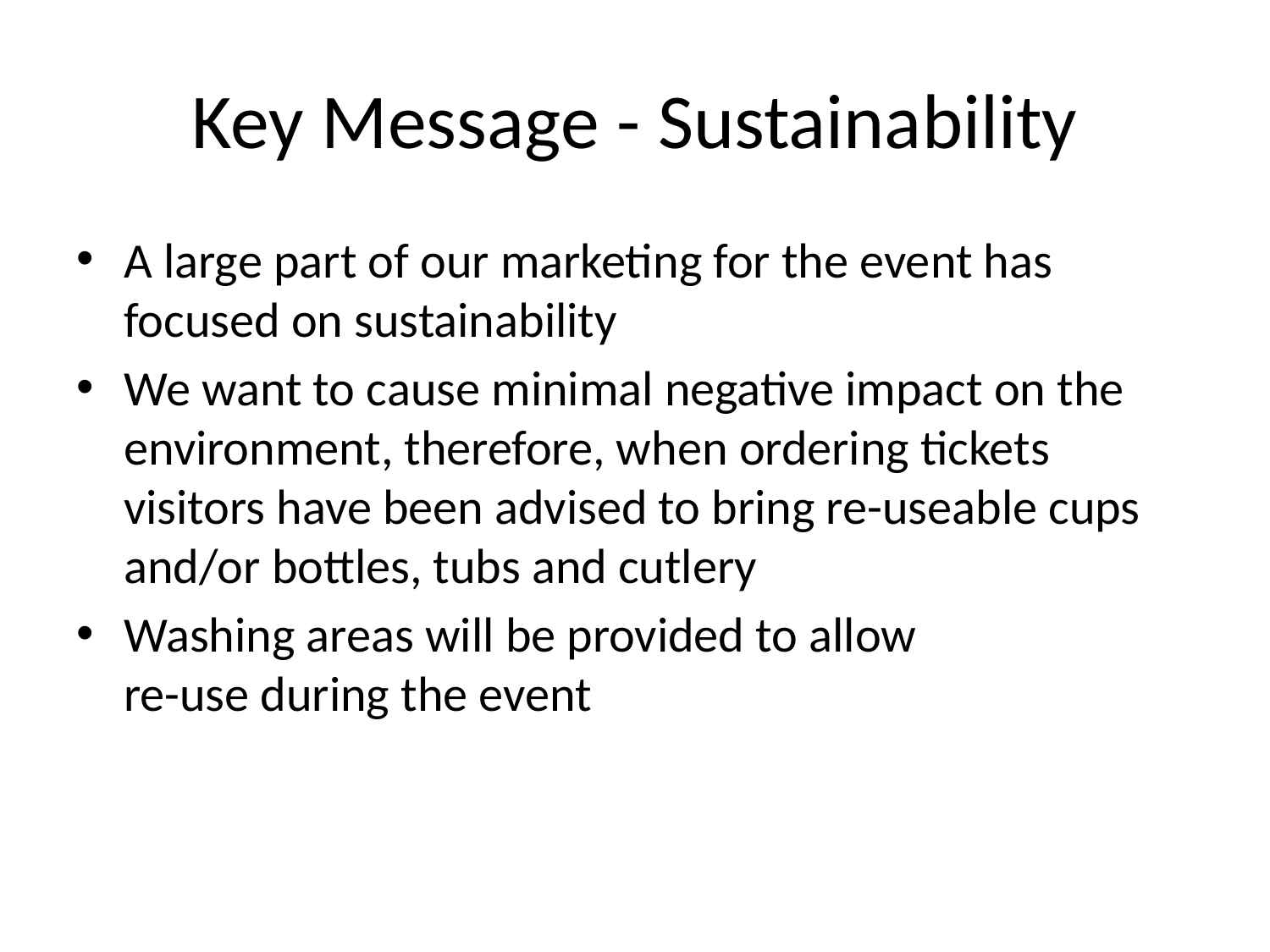

# Key Message - Sustainability
A large part of our marketing for the event has focused on sustainability
We want to cause minimal negative impact on the environment, therefore, when ordering tickets visitors have been advised to bring re-useable cups and/or bottles, tubs and cutlery
Washing areas will be provided to allow
re-use during the event